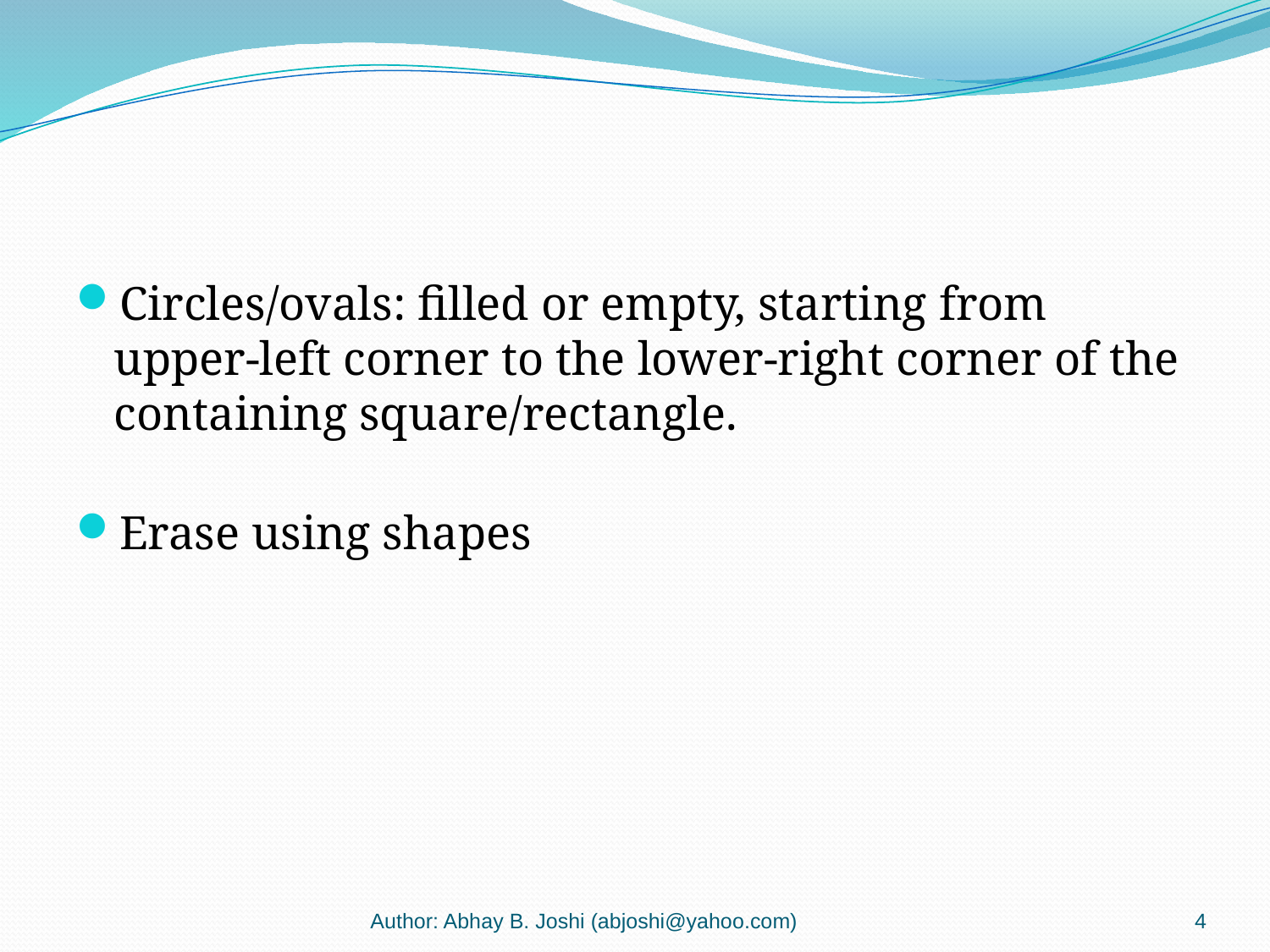

Circles/ovals: filled or empty, starting from upper-left corner to the lower-right corner of the containing square/rectangle.
Erase using shapes
Author: Abhay B. Joshi (abjoshi@yahoo.com)
4